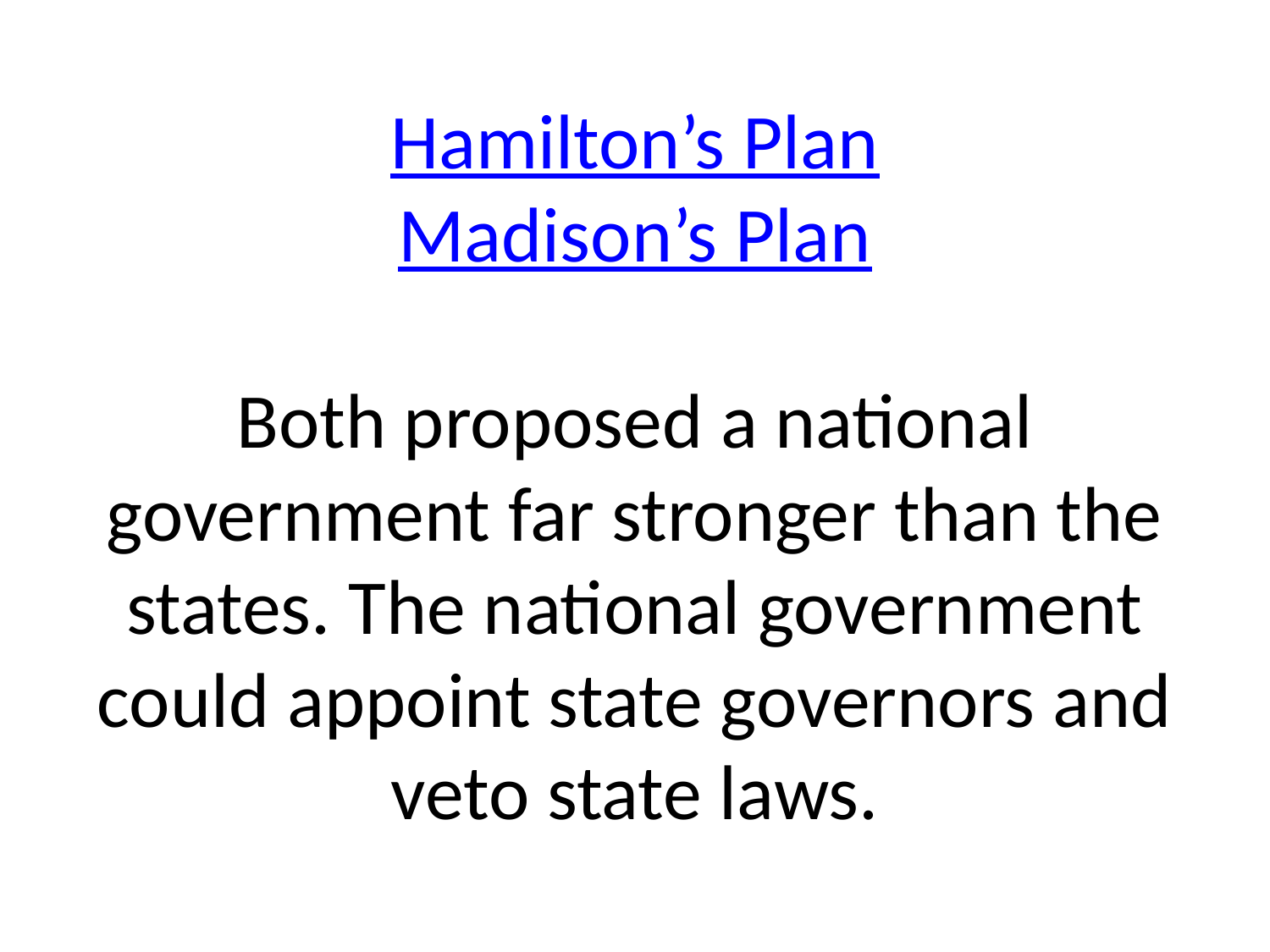

# Hamilton’s Plan Madison’s Plan Both proposed a national government far stronger than the states. The national government could appoint state governors and veto state laws.